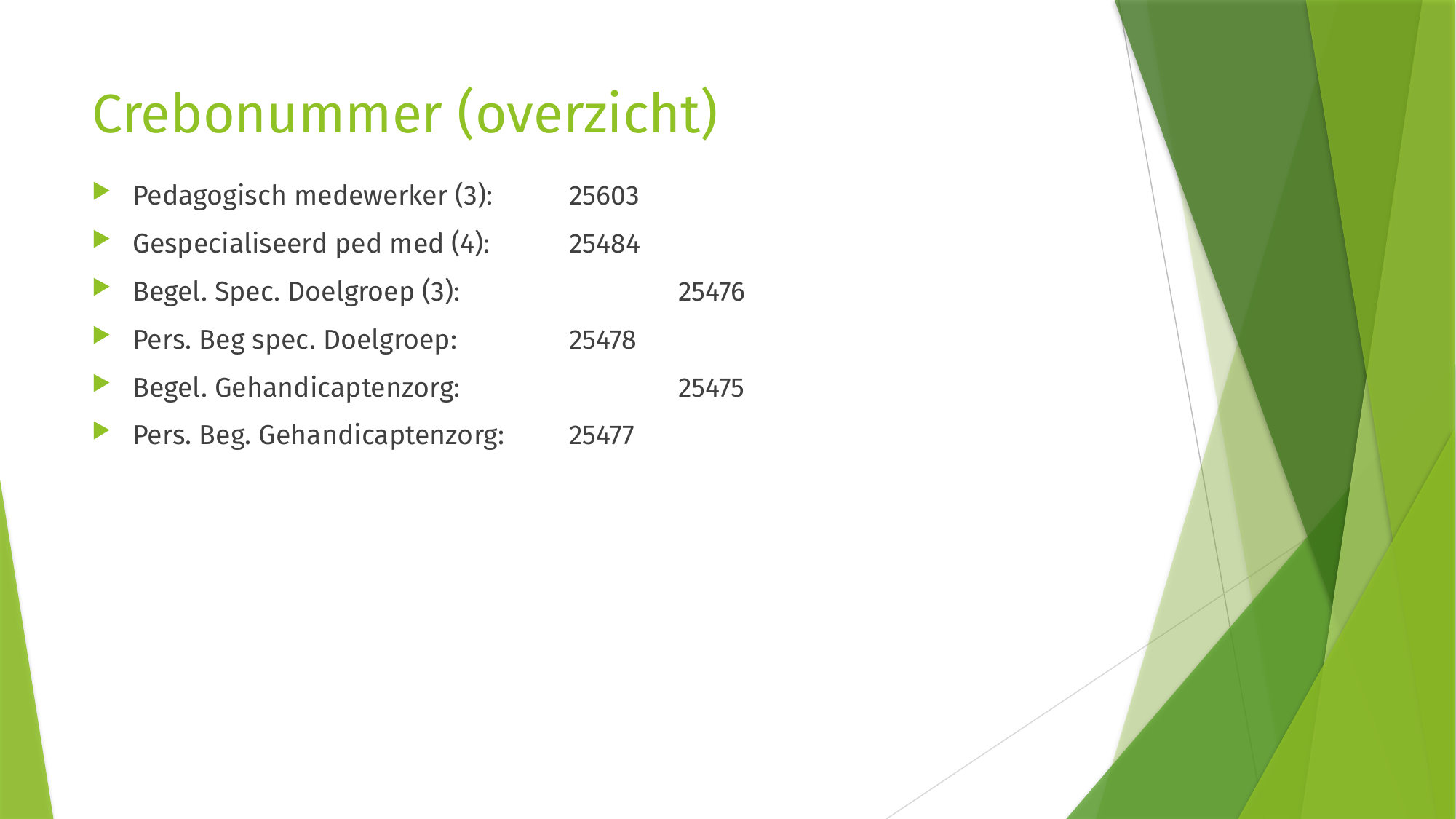

# Crebonummer (overzicht)
Pedagogisch medewerker (3):	25603
Gespecialiseerd ped med (4):	25484
Begel. Spec. Doelgroep (3):		25476
Pers. Beg spec. Doelgroep:		25478
Begel. Gehandicaptenzorg:		25475
Pers. Beg. Gehandicaptenzorg:	25477